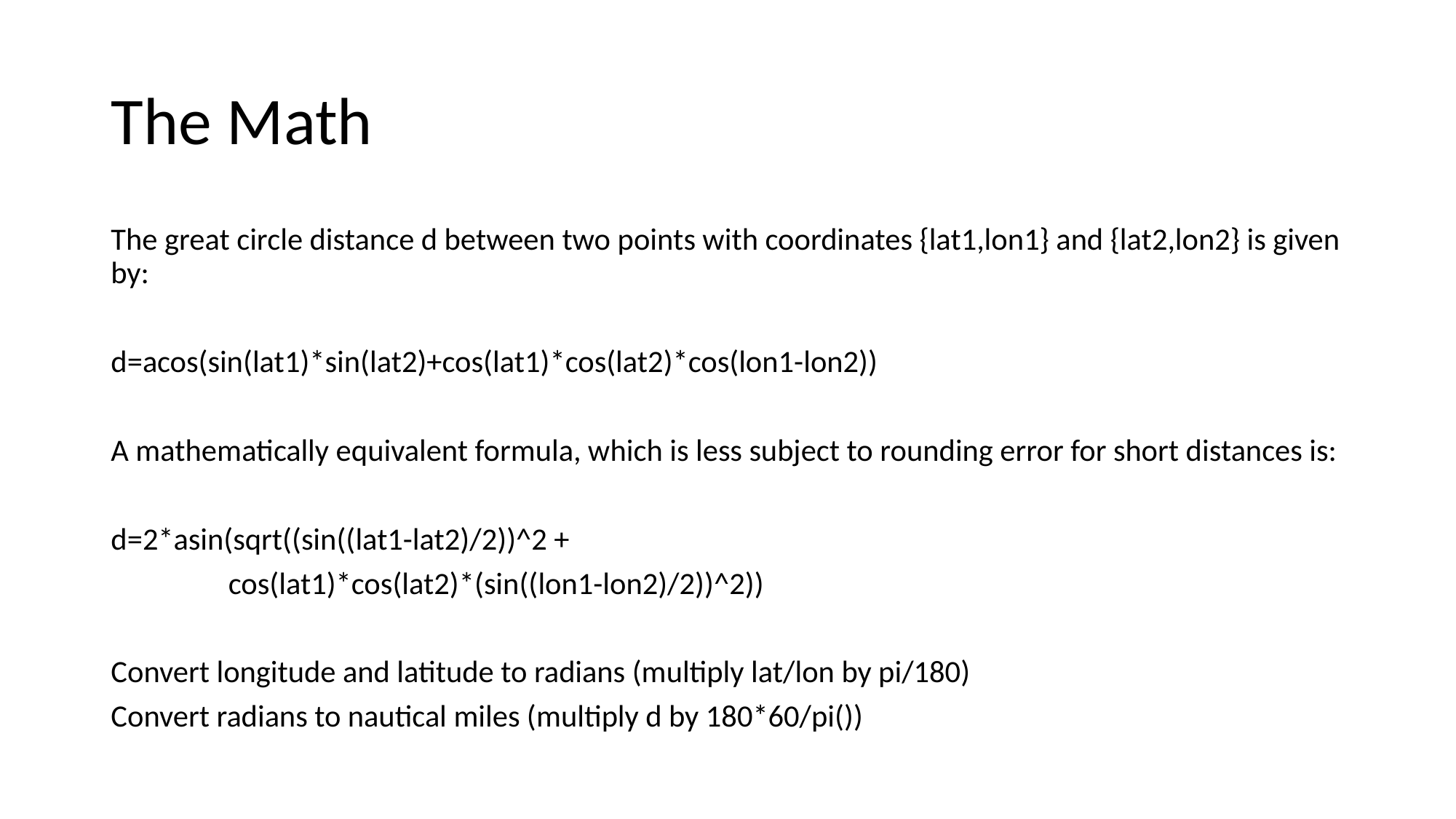

# The Math
The great circle distance d between two points with coordinates {lat1,lon1} and {lat2,lon2} is given by:

d=acos(sin(lat1)*sin(lat2)+cos(lat1)*cos(lat2)*cos(lon1-lon2))

A mathematically equivalent formula, which is less subject to rounding error for short distances is:

d=2*asin(sqrt((sin((lat1-lat2)/2))^2 +
                 cos(lat1)*cos(lat2)*(sin((lon1-lon2)/2))^2))

Convert longitude and latitude to radians (multiply lat/lon by pi/180)
Convert radians to nautical miles (multiply d by 180*60/pi())